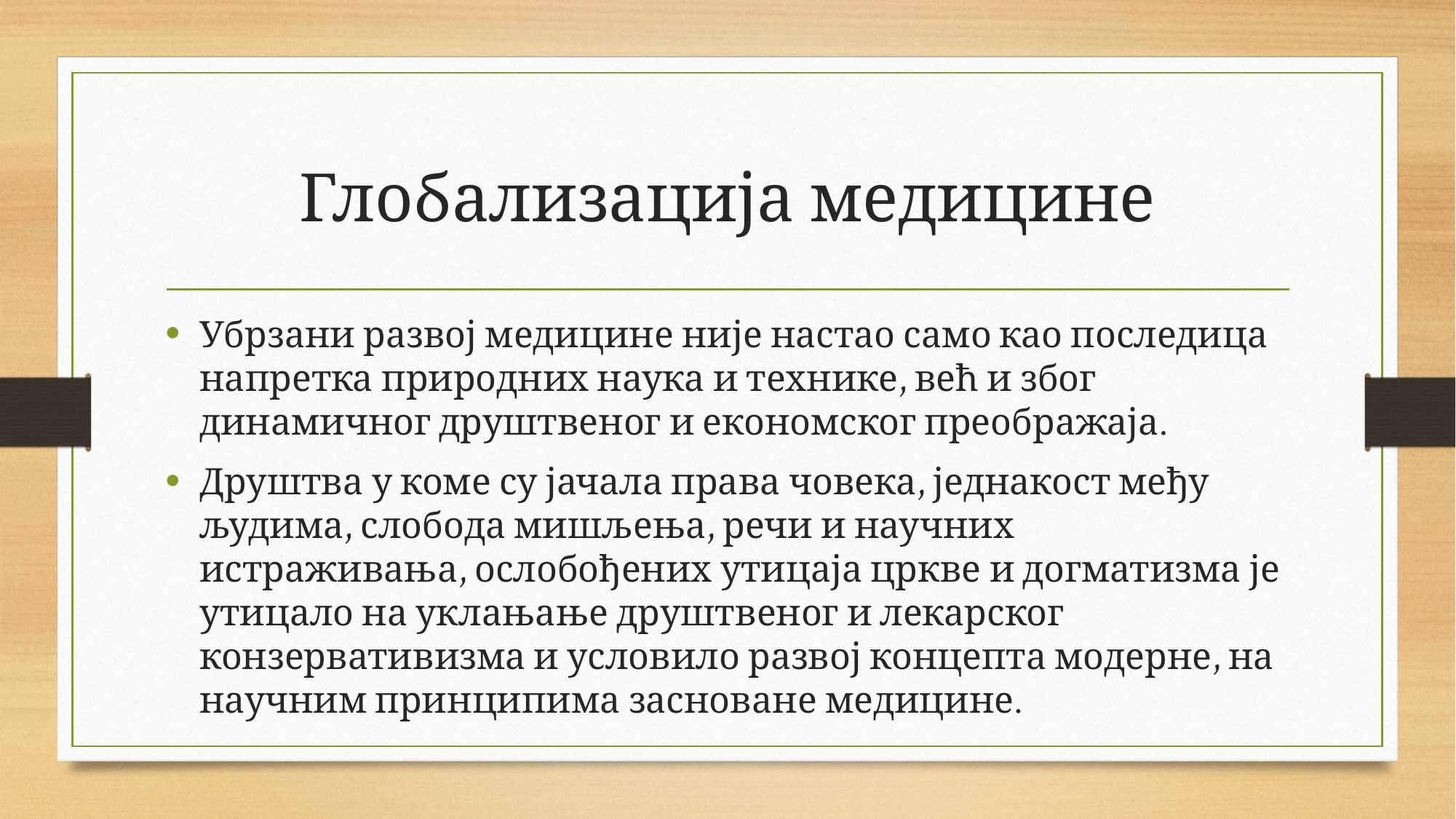

# Глобализација медицине
Убрзани развој медицине није настао само као последица напретка природних наука и технике, већ и због динамичног друштвеног и економског преображаја.
Друштва у коме су јачала права човека, једнакост међу људима, слобода мишљења, речи и научних истраживања, ослобођених утицаја цркве и догматизма је утицало на уклањање друштвеног и лекарског конзервативизма и условило развој концепта модерне, на научним принципима засноване медицине.